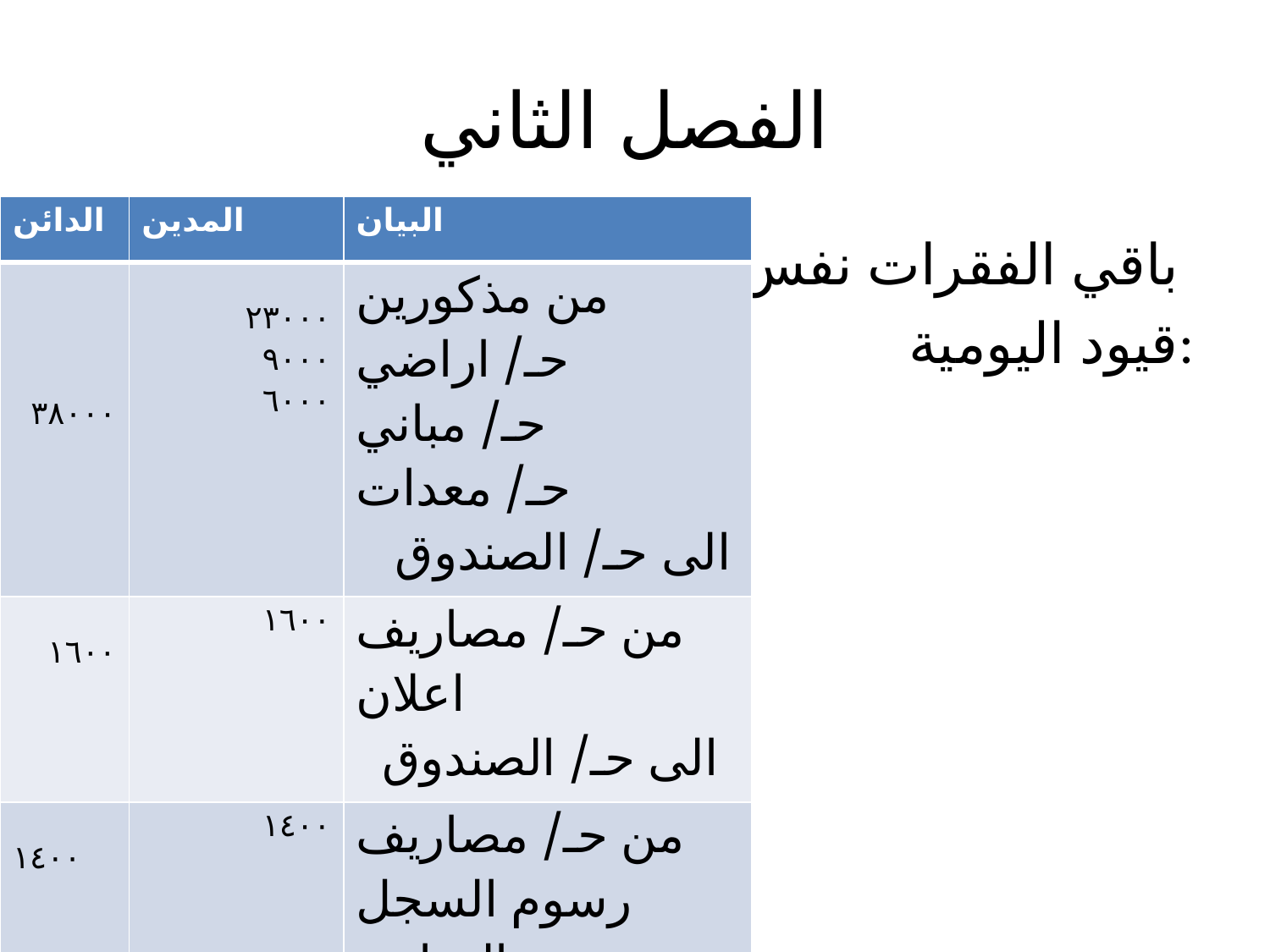

# الفصل الثاني
| الدائن | المدين | البيان |
| --- | --- | --- |
| ٣٨٠٠٠ | ٢٣٠٠٠ ٩٠٠٠ ٦٠٠٠ | من مذكورين حـ/ اراضي حـ/ مباني حـ/ معدات الى حـ/ الصندوق |
| ١٦٠٠ | ١٦٠٠ | من حـ/ مصاريف اعلان الى حـ/ الصندوق |
| ١٤٠٠ | ١٤٠٠ | من حـ/ مصاريف رسوم السجل التجاري الى حـ/ الصندوق |
باقي الفقرات نفس الطريقة
قيود اليومية: